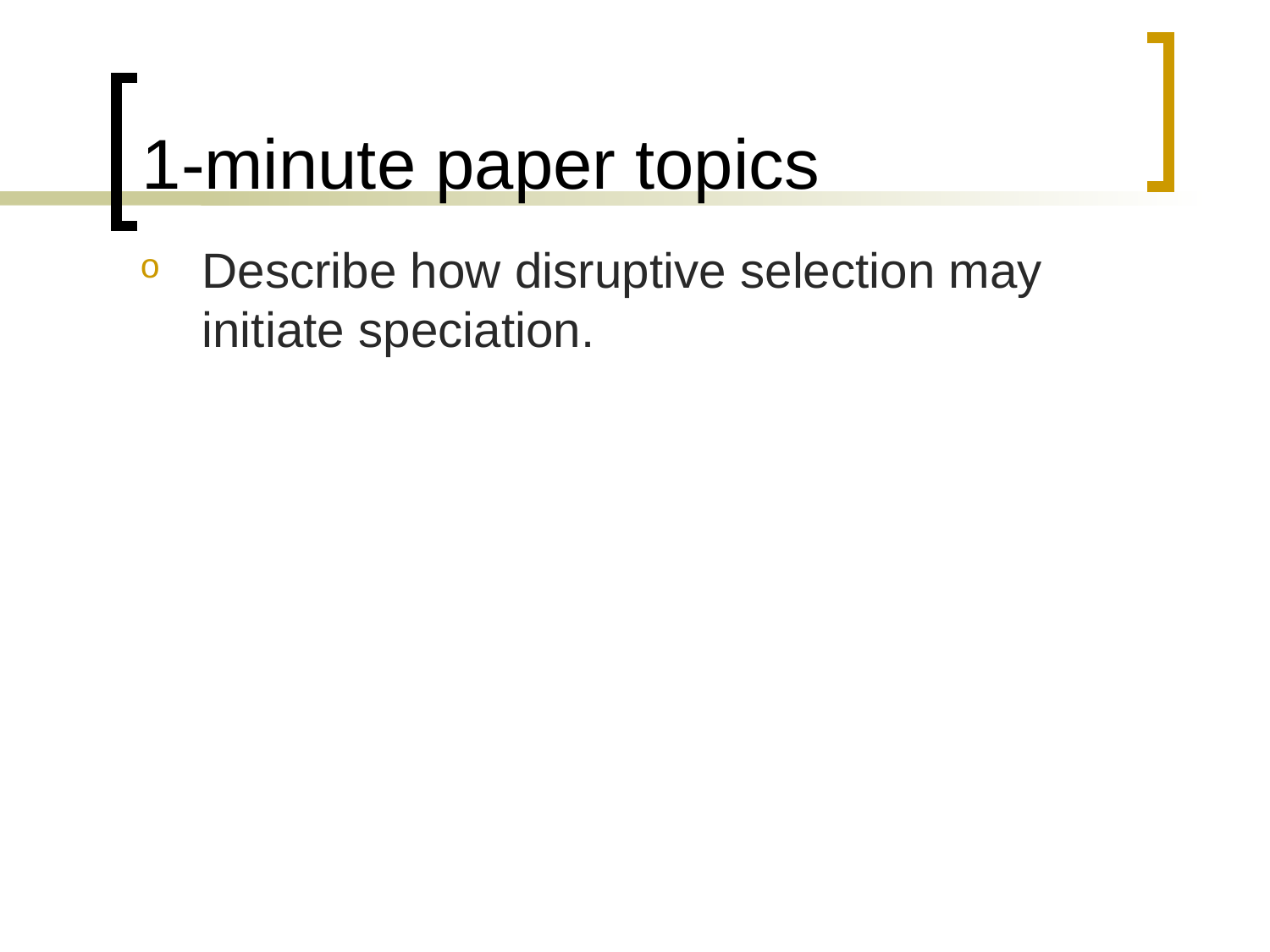

# 1-minute paper topics
Describe how disruptive selection may initiate speciation.